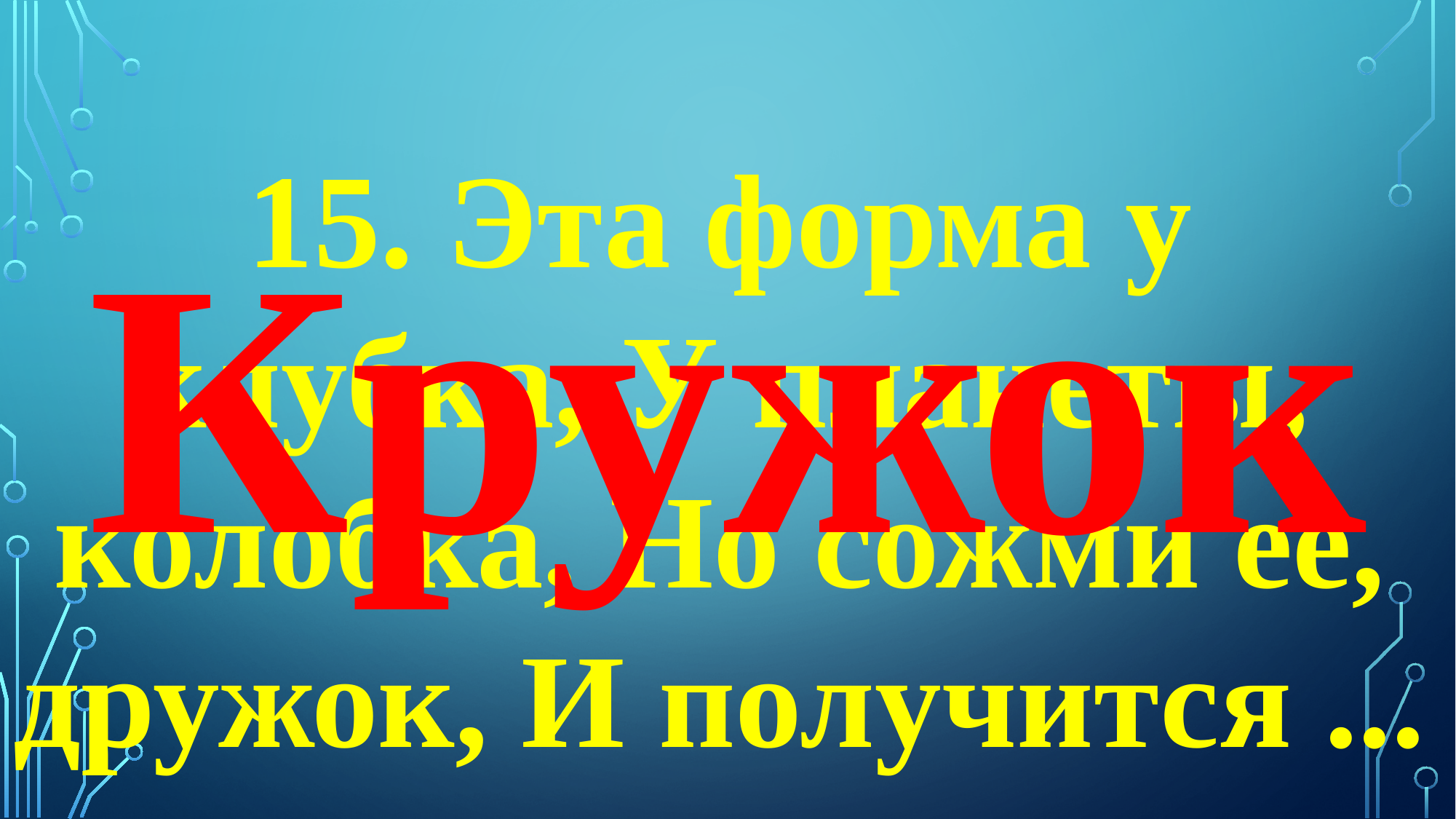

15. Эта форма у клубка, У планеты, колобка, Но сожми ее, дружок, И получится ...
Кружок